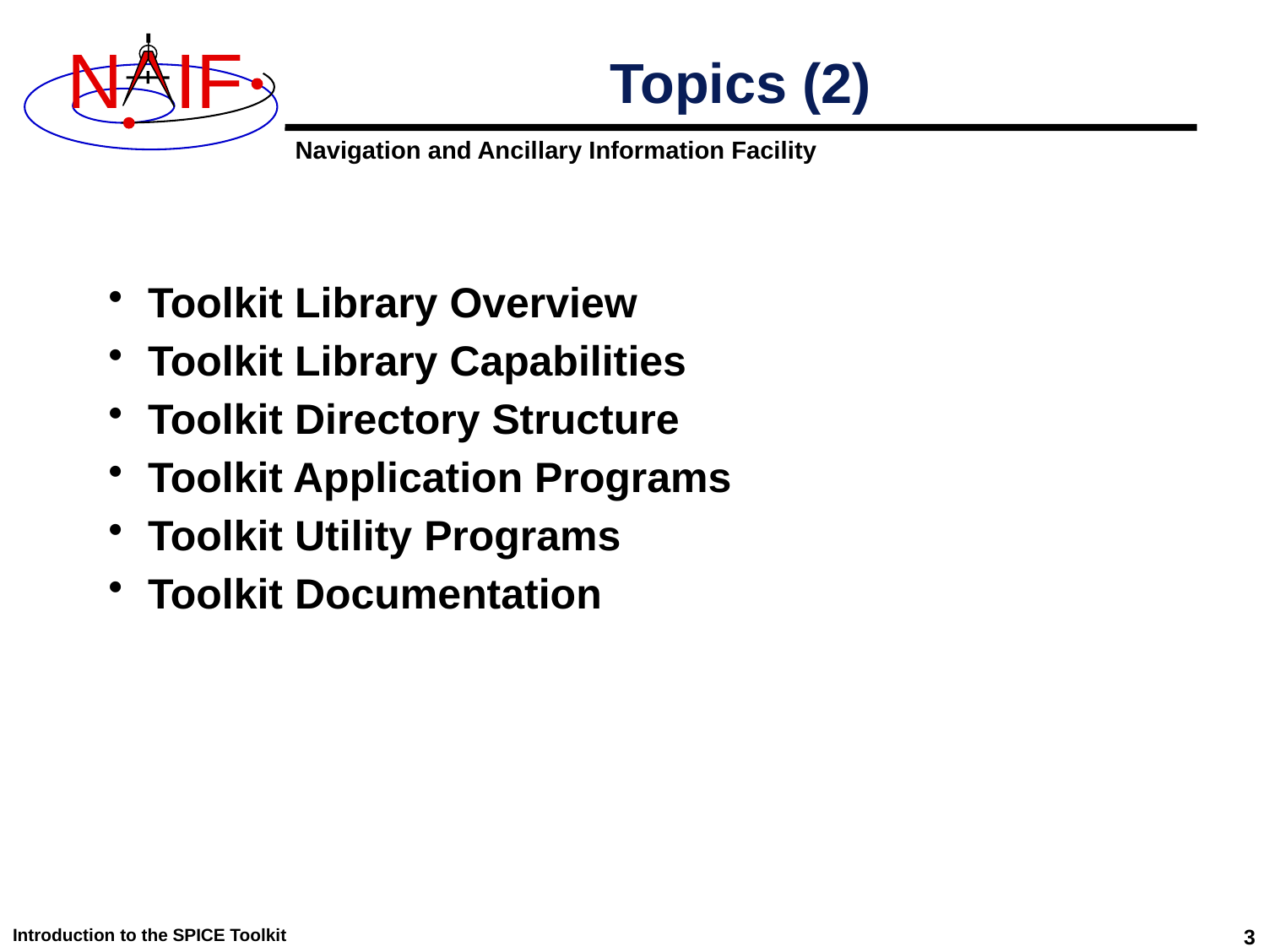

# Topics (2)
Toolkit Library Overview
Toolkit Library Capabilities
Toolkit Directory Structure
Toolkit Application Programs
Toolkit Utility Programs
Toolkit Documentation

Introduction to the SPICE Toolkit
3